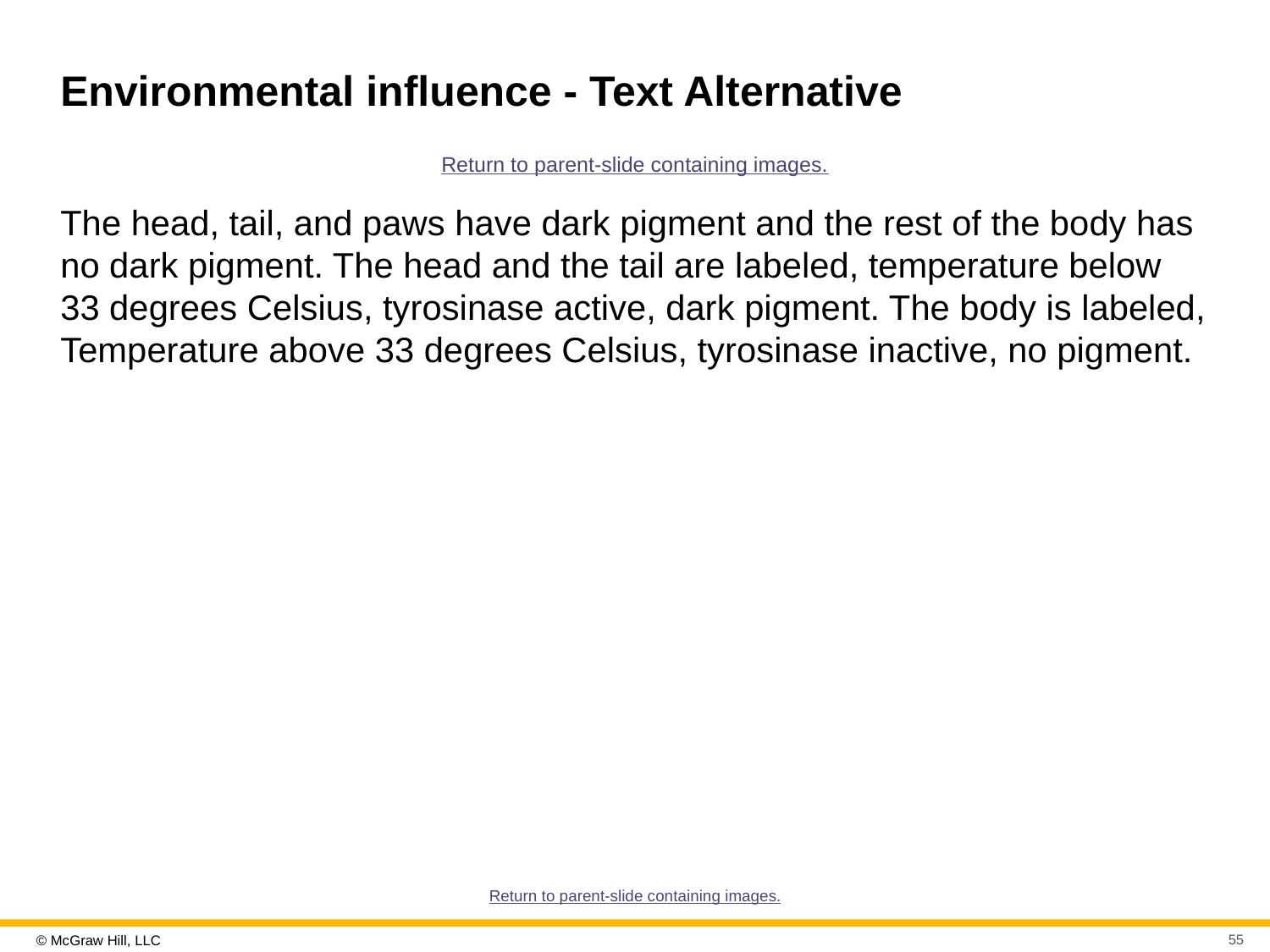

# Environmental influence - Text Alternative
Return to parent-slide containing images.
The head, tail, and paws have dark pigment and the rest of the body has no dark pigment. The head and the tail are labeled, temperature below 33 degrees Celsius, tyrosinase active, dark pigment. The body is labeled, Temperature above 33 degrees Celsius, tyrosinase inactive, no pigment.
Return to parent-slide containing images.
55